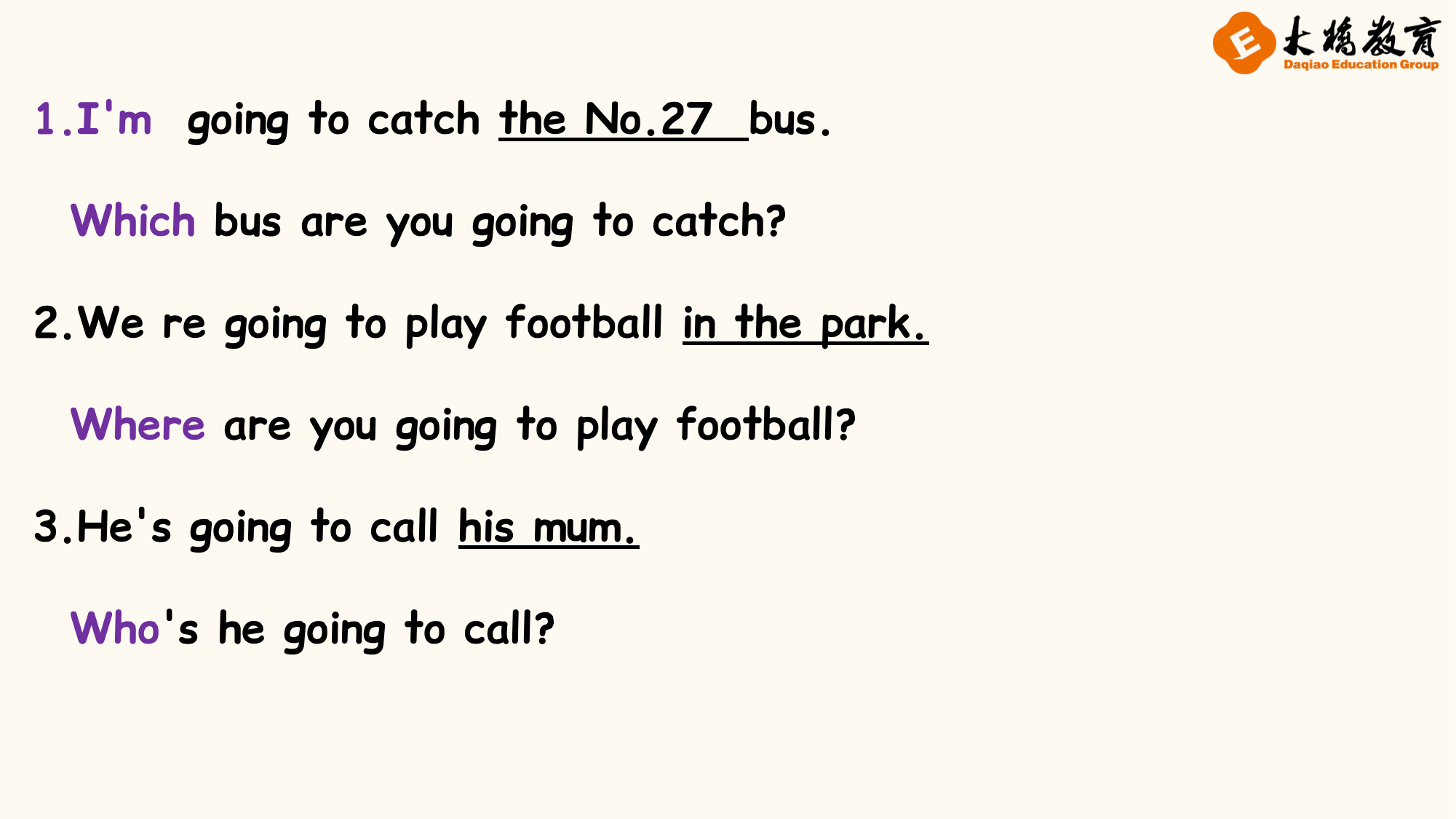

1.I'm  going to catch the No.27  bus.
  Which bus are you going to catch?
2.We re going to play football in the park.
  Where are you going to play football?
3.He's going to call his mum.
  Who's he going to call?